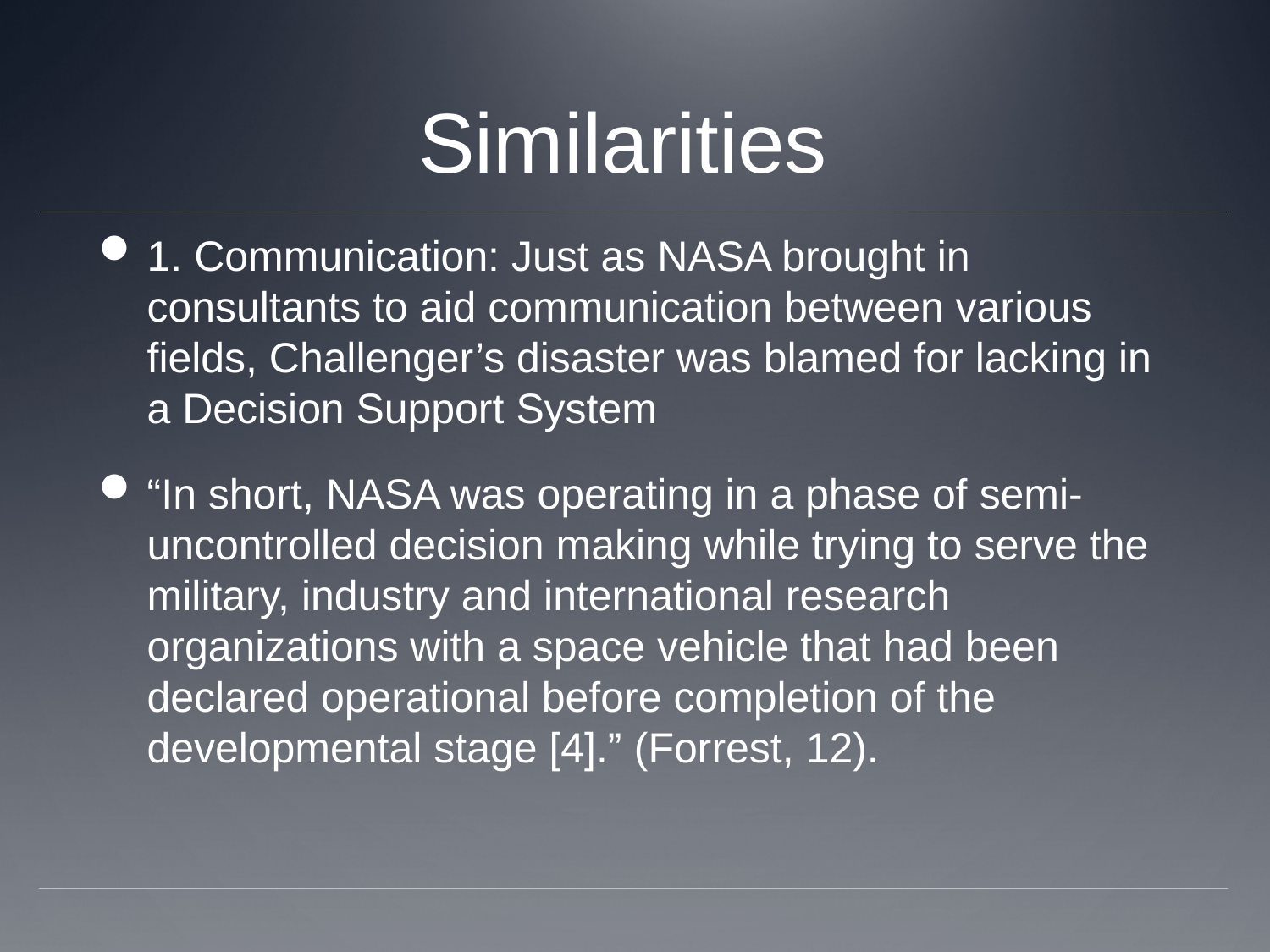

# Similarities
1. Communication: Just as NASA brought in consultants to aid communication between various fields, Challenger’s disaster was blamed for lacking in a Decision Support System
“In short, NASA was operating in a phase of semi-uncontrolled decision making while trying to serve the military, industry and international research organizations with a space vehicle that had been declared operational before completion of the developmental stage [4].” (Forrest, 12).